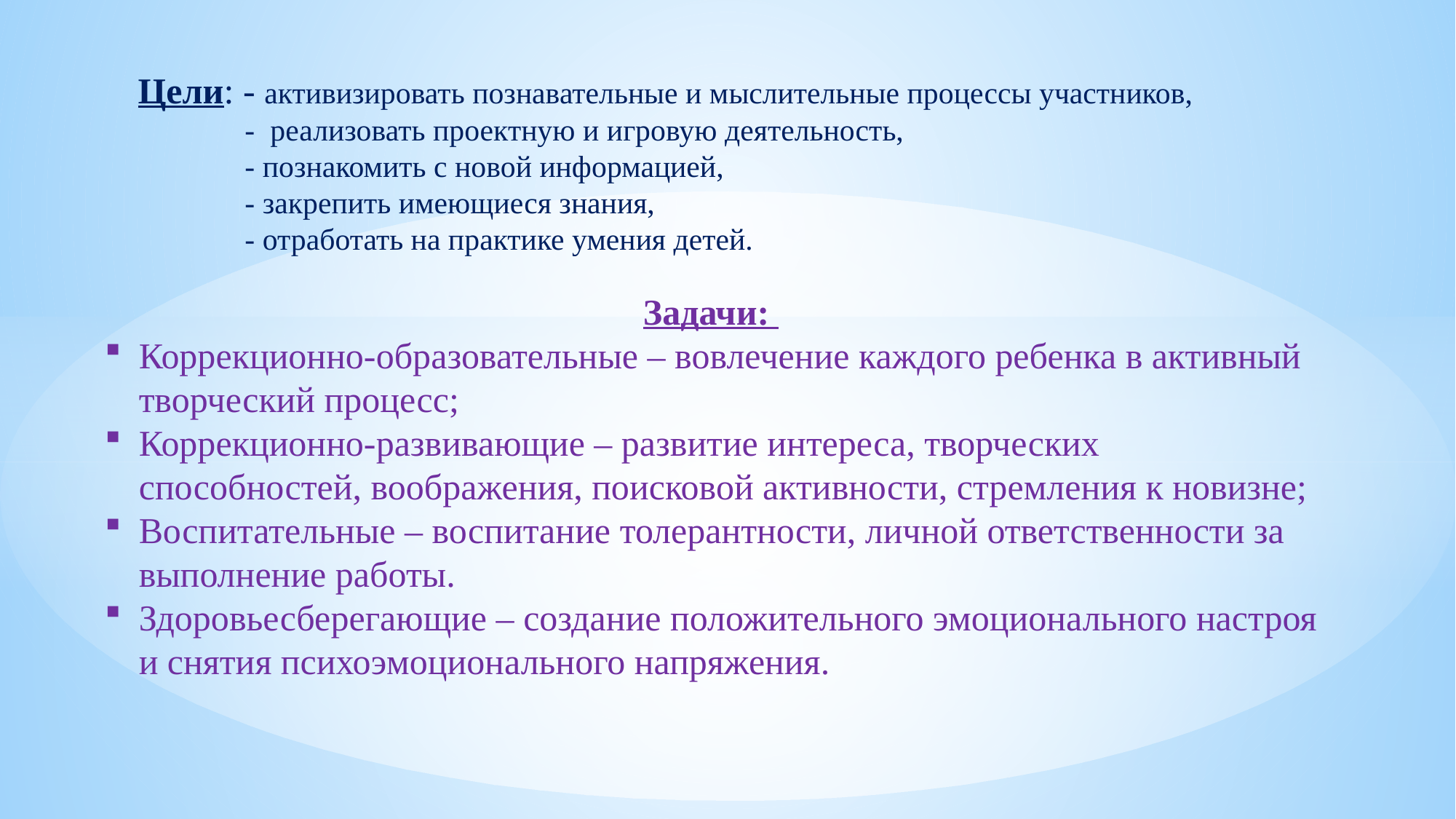

# Цели: - активизировать познавательные и мыслительные процессы участников, -  реализовать проектную и игровую деятельность, - познакомить с новой информацией, - закрепить имеющиеся знания, - отработать на практике умения детей.
Задачи:
Коррекционно-образовательные – вовлечение каждого ребенка в активный творческий процесс;
Коррекционно-развивающие – развитие интереса, творческих  способностей, воображения, поисковой активности, стремления к новизне;
Воспитательные – воспитание толерантности, личной ответственности за выполнение работы.
Здоровьесберегающие – создание положительного эмоционального настроя и снятия психоэмоционального напряжения.